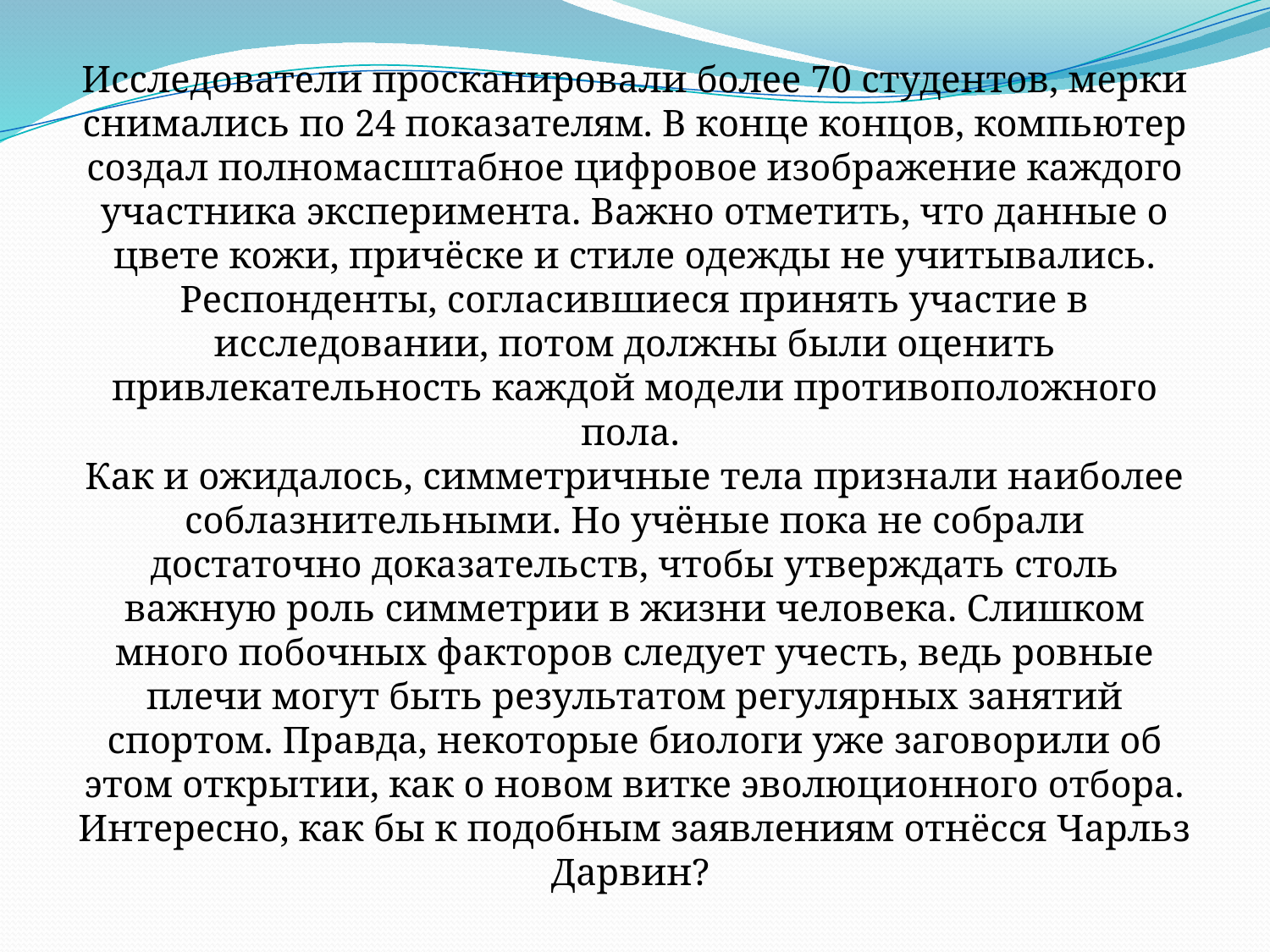

Исследователи просканировали более 70 студентов, мерки снимались по 24 показателям. В конце концов, компьютер создал полномасштабное цифровое изображение каждого участника эксперимента. Важно отметить, что данные о цвете кожи, причёске и стиле одежды не учитывались. Респонденты, согласившиеся принять участие в исследовании, потом должны были оценить привлекательность каждой модели противоположного пола. 
Как и ожидалось, симметричные тела признали наиболее соблазнительными. Но учёные пока не собрали достаточно доказательств, чтобы утверждать столь важную роль симметрии в жизни человека. Слишком много побочных факторов следует учесть, ведь ровные плечи могут быть результатом регулярных занятий спортом. Правда, некоторые биологи уже заговорили об этом открытии, как о новом витке эволюционного отбора. Интересно, как бы к подобным заявлениям отнёсся Чарльз Дарвин?